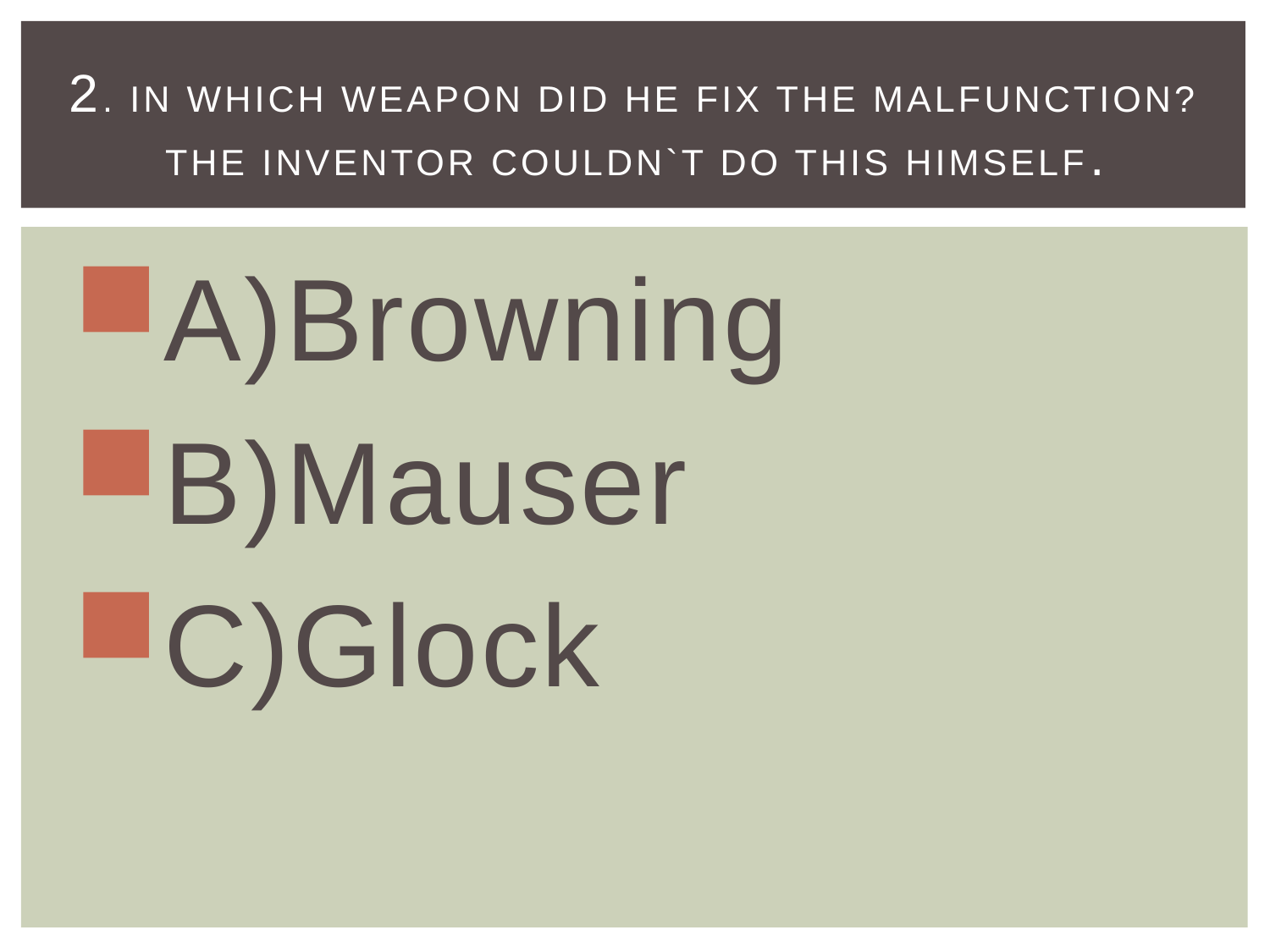

# 2. In which weapon did he fix the malfunction? The inventor couldn`t do this himself.
A)Browning
B)Mauser
C)Glock